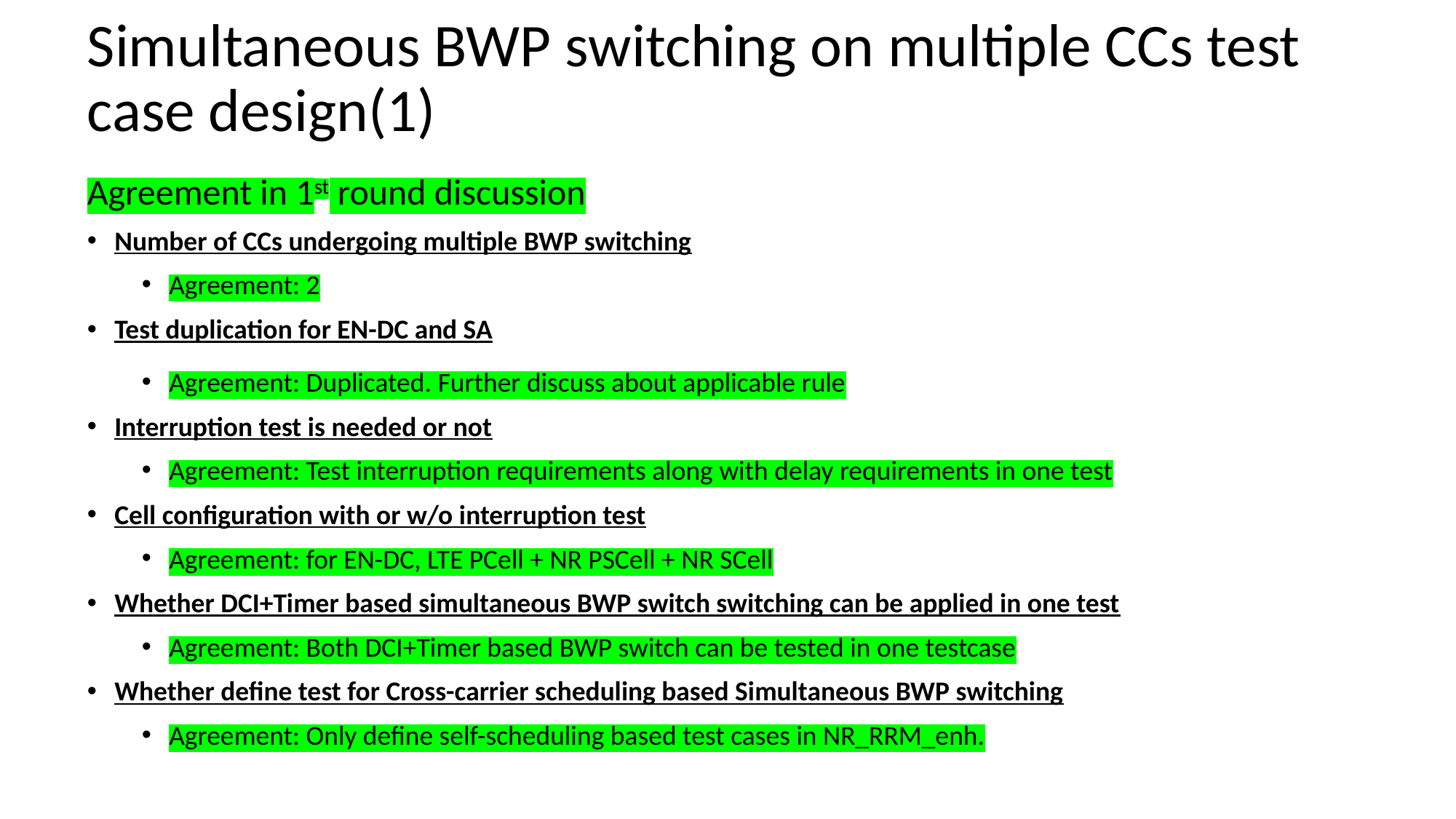

# Simultaneous BWP switching on multiple CCs test case design(1)
Agreement in 1st round discussion
Number of CCs undergoing multiple BWP switching
Agreement: 2
Test duplication for EN-DC and SA
Agreement: Duplicated. Further discuss about applicable rule
Interruption test is needed or not
Agreement: Test interruption requirements along with delay requirements in one test
Cell configuration with or w/o interruption test
Agreement: for EN-DC, LTE PCell + NR PSCell + NR SCell
Whether DCI+Timer based simultaneous BWP switch switching can be applied in one test
Agreement: Both DCI+Timer based BWP switch can be tested in one testcase
Whether define test for Cross-carrier scheduling based Simultaneous BWP switching
Agreement: Only define self-scheduling based test cases in NR_RRM_enh.